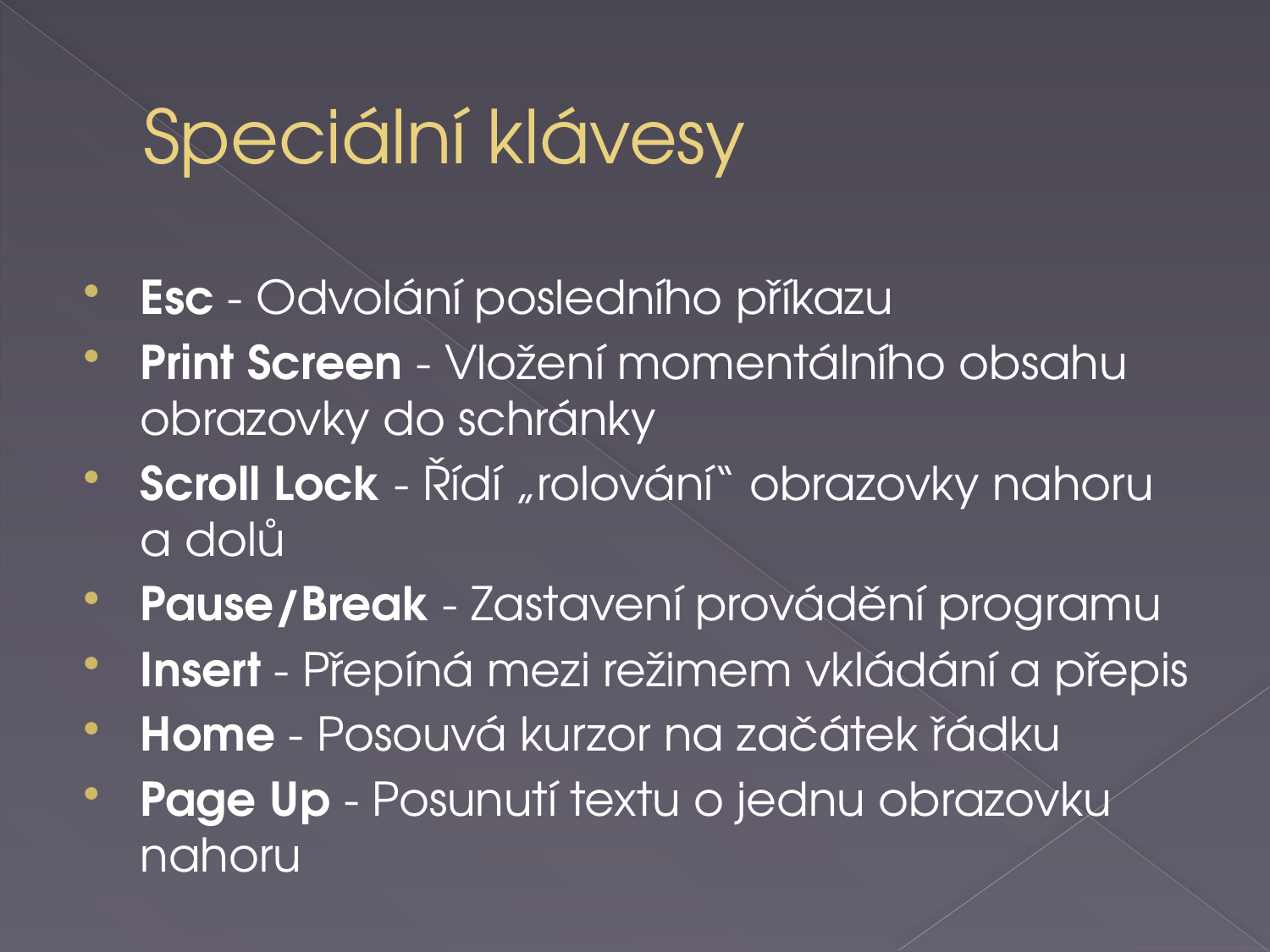

# Speciální klávesy
Esc - Odvolání posledního příkazu
Print Screen - Vložení momentálního obsahu obrazovky do schránky
Scroll Lock - Řídí „rolování“ obrazovky nahoru a dolů
Pause/Break - Zastavení provádění programu
Insert - Přepíná mezi režimem vkládání a přepis
Home - Posouvá kurzor na začátek řádku
Page Up - Posunutí textu o jednu obrazovku nahoru